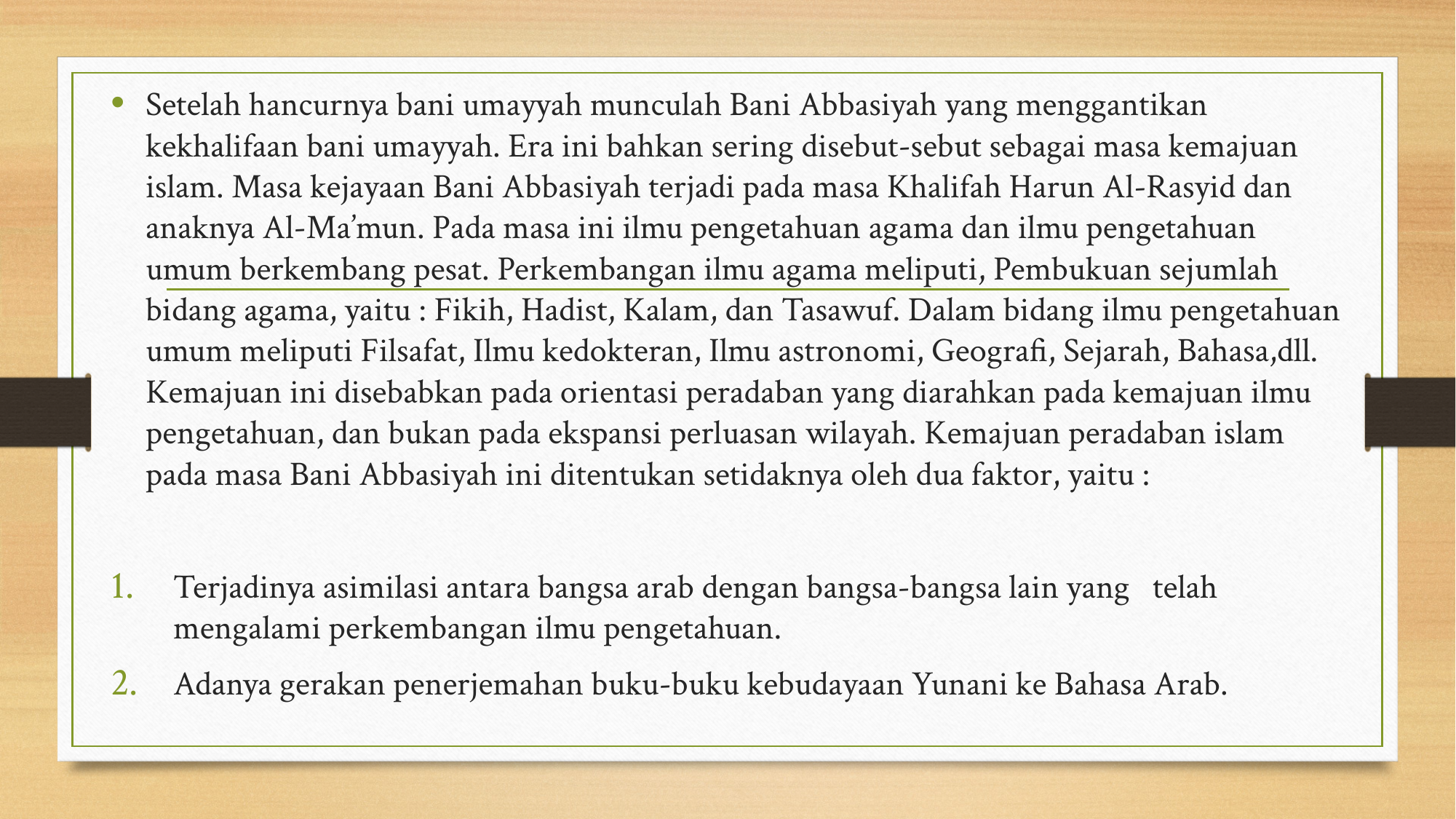

Setelah hancurnya bani umayyah munculah Bani Abbasiyah yang menggantikan kekhalifaan bani umayyah. Era ini bahkan sering disebut-sebut sebagai masa kemajuan islam. Masa kejayaan Bani Abbasiyah terjadi pada masa Khalifah Harun Al-Rasyid dan anaknya Al-Ma’mun. Pada masa ini ilmu pengetahuan agama dan ilmu pengetahuan umum berkembang pesat. Perkembangan ilmu agama meliputi, Pembukuan sejumlah bidang agama, yaitu : Fikih, Hadist, Kalam, dan Tasawuf. Dalam bidang ilmu pengetahuan umum meliputi Filsafat, Ilmu kedokteran, Ilmu astronomi, Geografi, Sejarah, Bahasa,dll. Kemajuan ini disebabkan pada orientasi peradaban yang diarahkan pada kemajuan ilmu pengetahuan, dan bukan pada ekspansi perluasan wilayah. Kemajuan peradaban islam pada masa Bani Abbasiyah ini ditentukan setidaknya oleh dua faktor, yaitu :

Terjadinya asimilasi antara bangsa arab dengan bangsa-bangsa lain yang   telah mengalami perkembangan ilmu pengetahuan.
Adanya gerakan penerjemahan buku-buku kebudayaan Yunani ke Bahasa Arab.